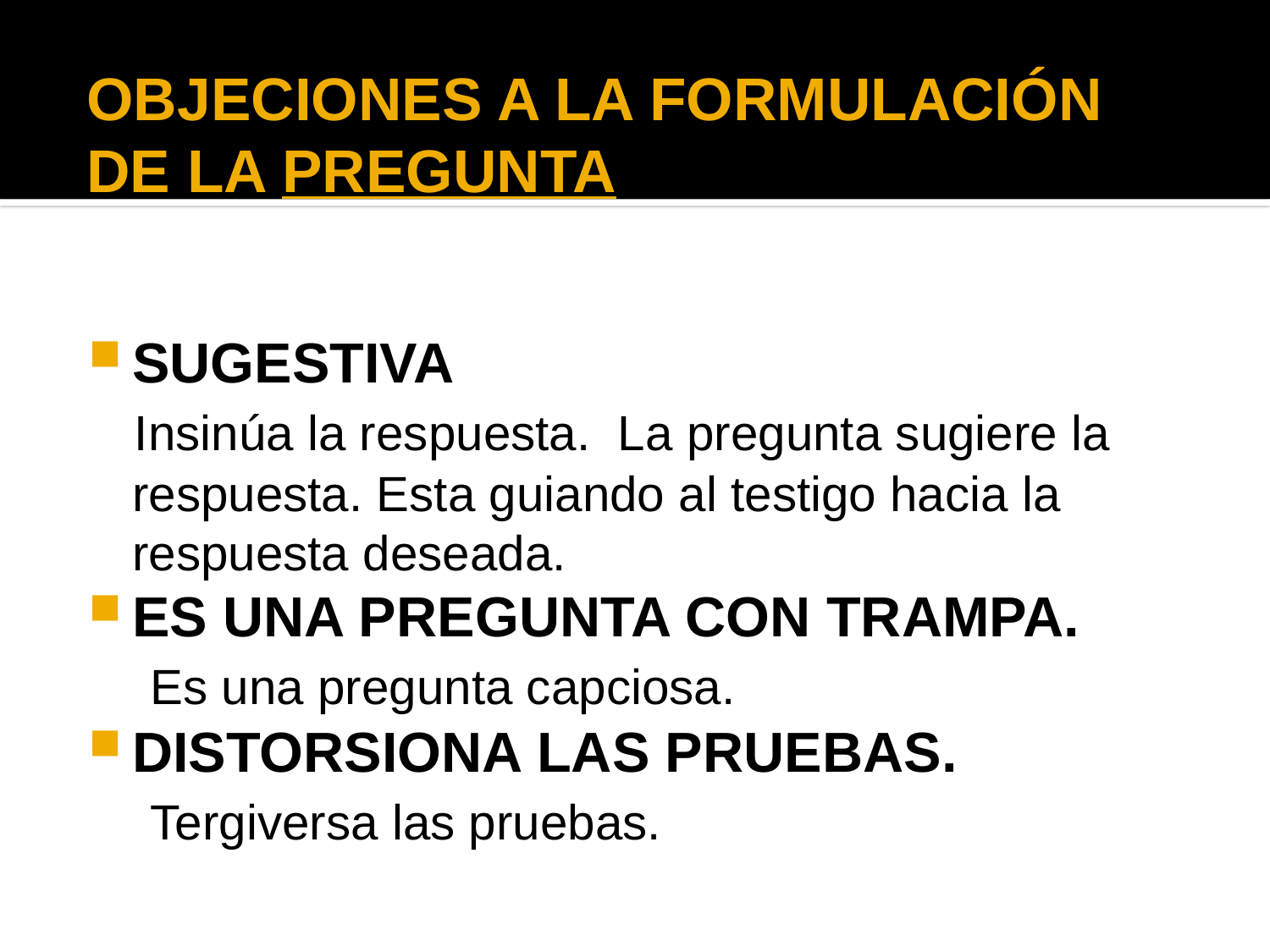

# OBJECIONES A LA FORMULACIÓN DE LA PREGUNTA:

SUGESTIVA
   Insinúa la respuesta.  La pregunta sugiere la respuesta. Esta guiando al testigo hacia la respuesta deseada.
ES UNA PREGUNTA CON TRAMPA.
    Es una pregunta capciosa.
DISTORSIONA LAS PRUEBAS.
    Tergiversa las pruebas.